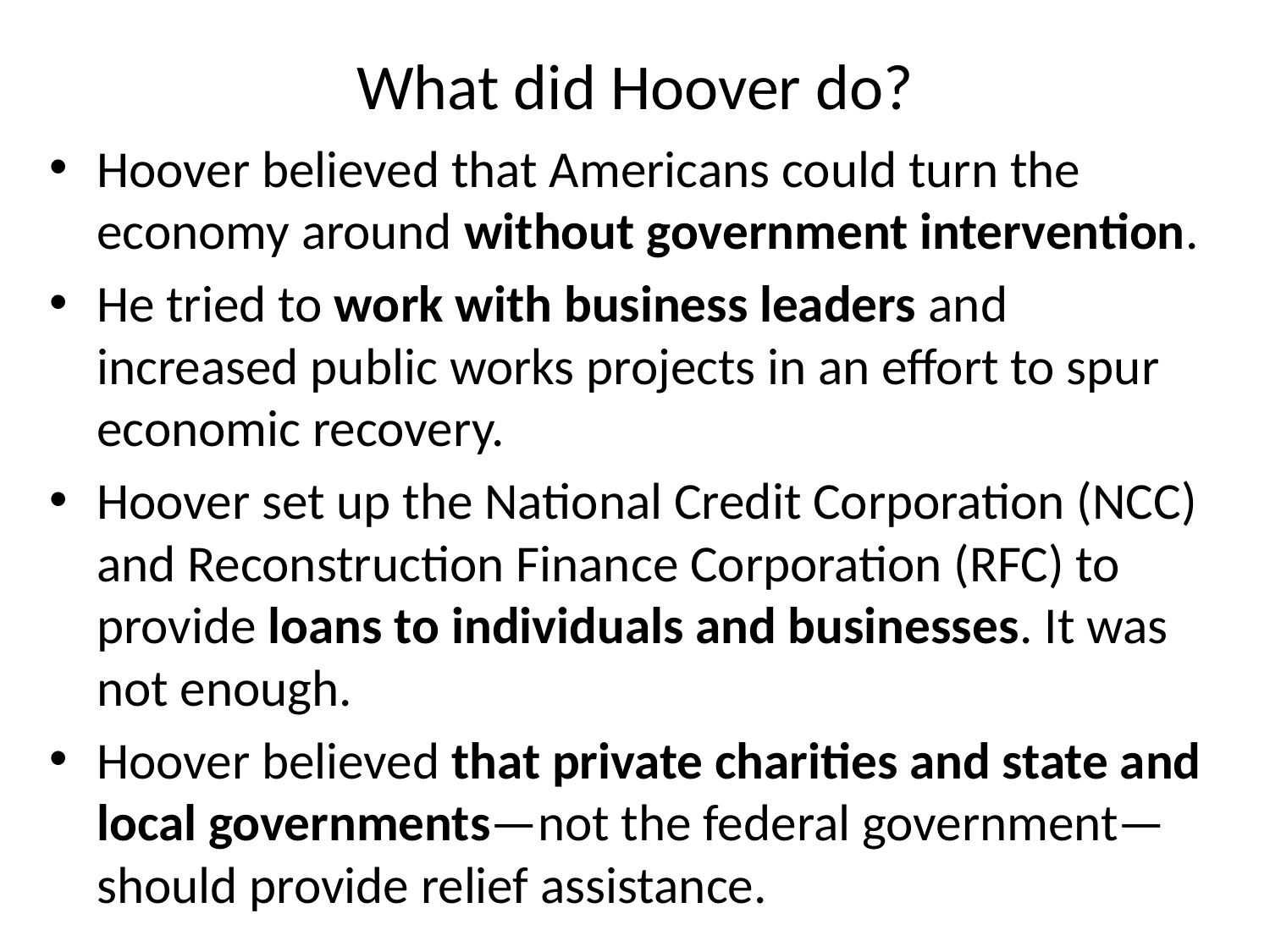

# What did Hoover do?
Hoover believed that Americans could turn the economy around without government intervention.
He tried to work with business leaders and increased public works projects in an effort to spur economic recovery.
Hoover set up the National Credit Corporation (NCC) and Reconstruction Finance Corporation (RFC) to provide loans to individuals and businesses. It was not enough.
Hoover believed that private charities and state and local governments—not the federal government—should provide relief assistance.